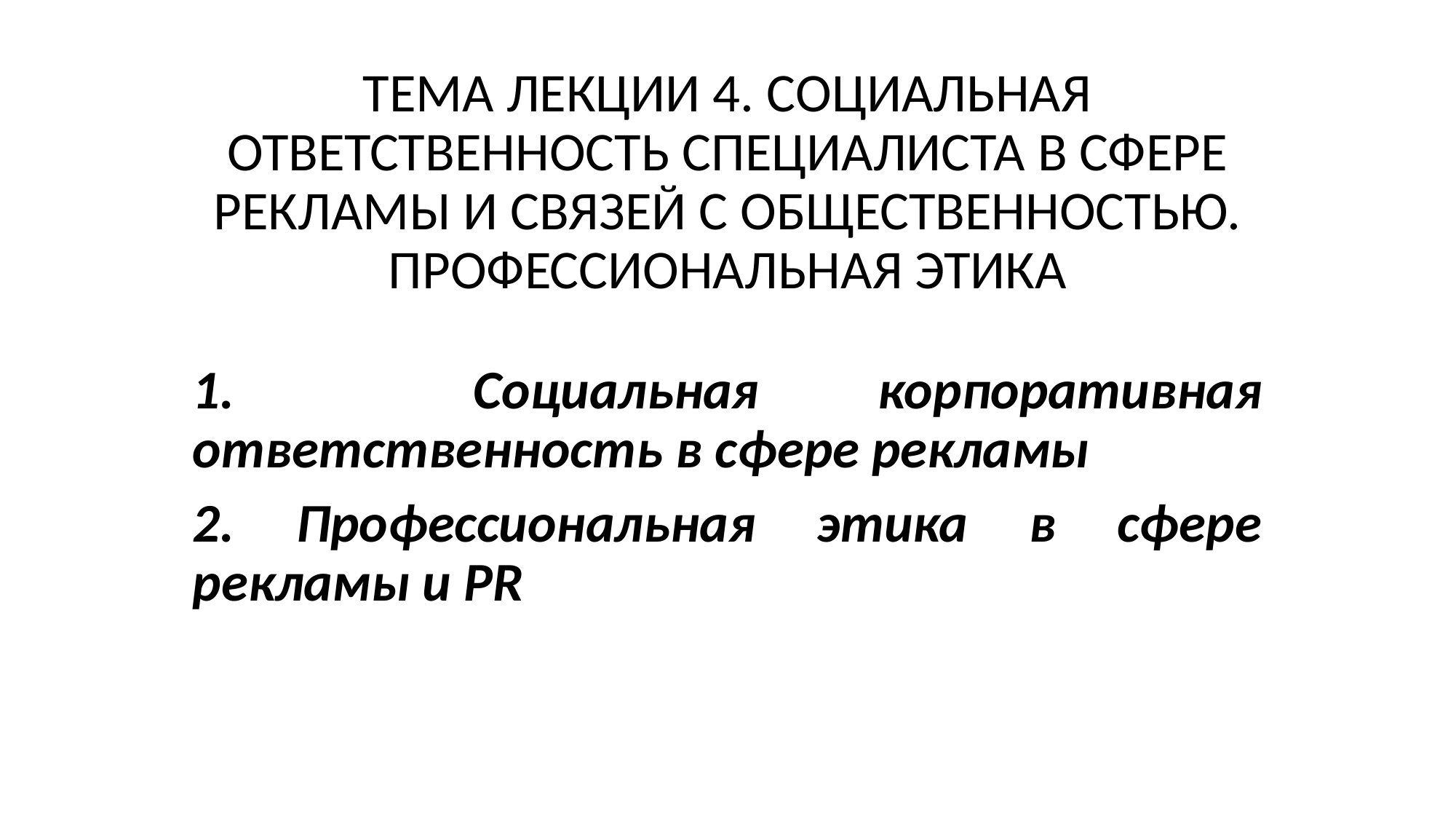

# ТЕМА ЛЕКЦИИ 4. СОЦИАЛЬНАЯ ОТВЕТСТВЕННОСТЬ СПЕЦИАЛИСТА В СФЕРЕ РЕКЛАМЫ И СВЯЗЕЙ С ОБЩЕСТВЕННОСТЬЮ. ПРОФЕССИОНАЛЬНАЯ ЭТИКА
1.  Социальная корпоративная ответственность в сфере рекламы
2. Профессиональная этика в сфере рекламы и PR